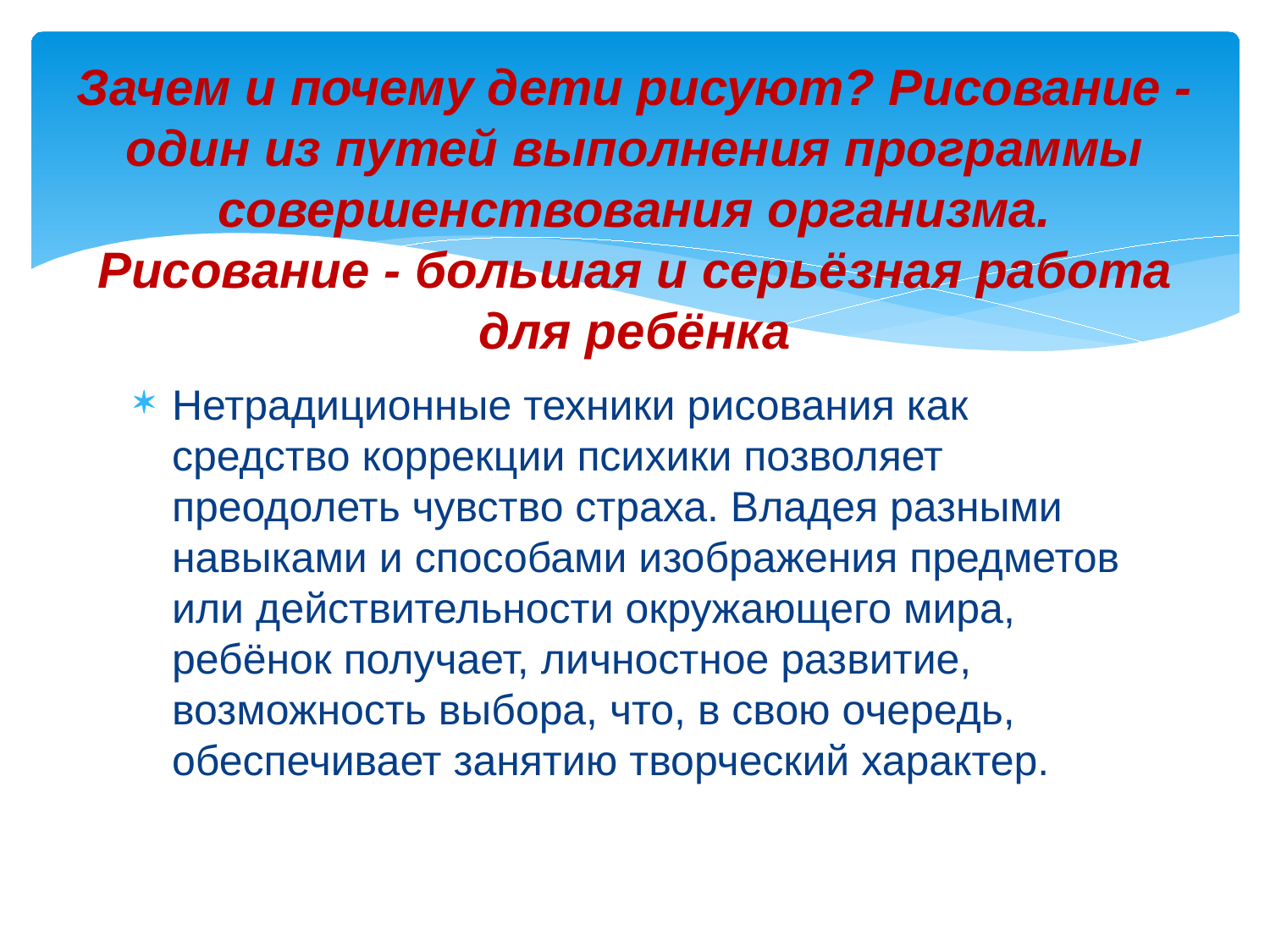

# Зачем и почему дети рисуют? Рисование - один из путей выполнения программы совершенствования организма. Рисование - большая и серьёзная работа для ребёнка
Нетрадиционные техники рисования как средство коррекции психики позволяет преодолеть чувство страха. Владея разными навыками и способами изображения предметов или действительности окружающего мира, ребёнок получает, личностное развитие, возможность выбора, что, в свою очередь, обеспечивает занятию творческий характер.